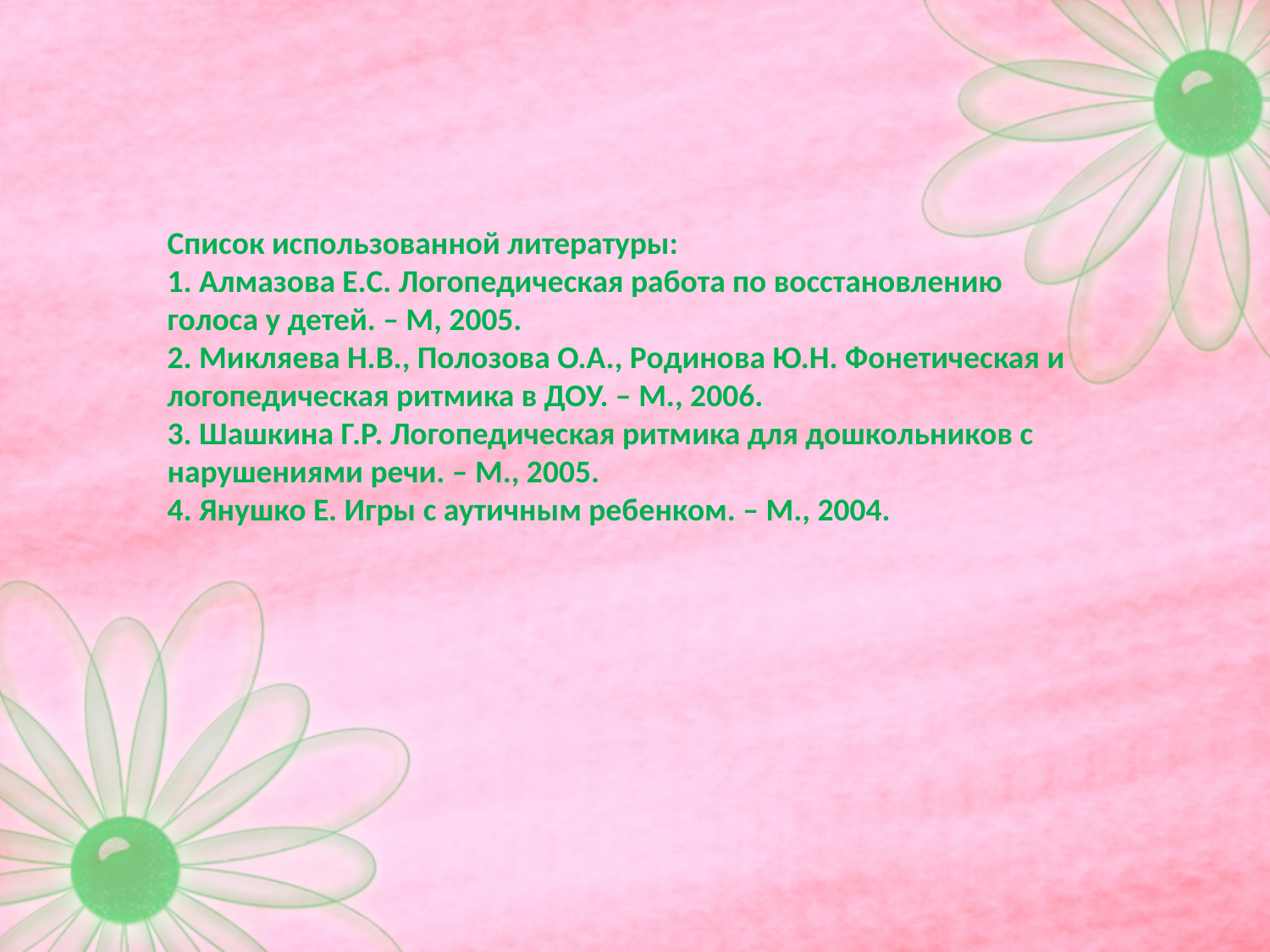

Список использованной литературы:
1. Алмазова Е.С. Логопедическая работа по восстановлению голоса у детей. – М, 2005.
2. Микляева Н.В., Полозова О.А., Родинова Ю.Н. Фонетическая и логопедическая ритмика в ДОУ. – М., 2006.
3. Шашкина Г.Р. Логопедическая ритмика для дошкольников с нарушениями речи. – М., 2005.
4. Янушко Е. Игры с аутичным ребенком. – М., 2004.